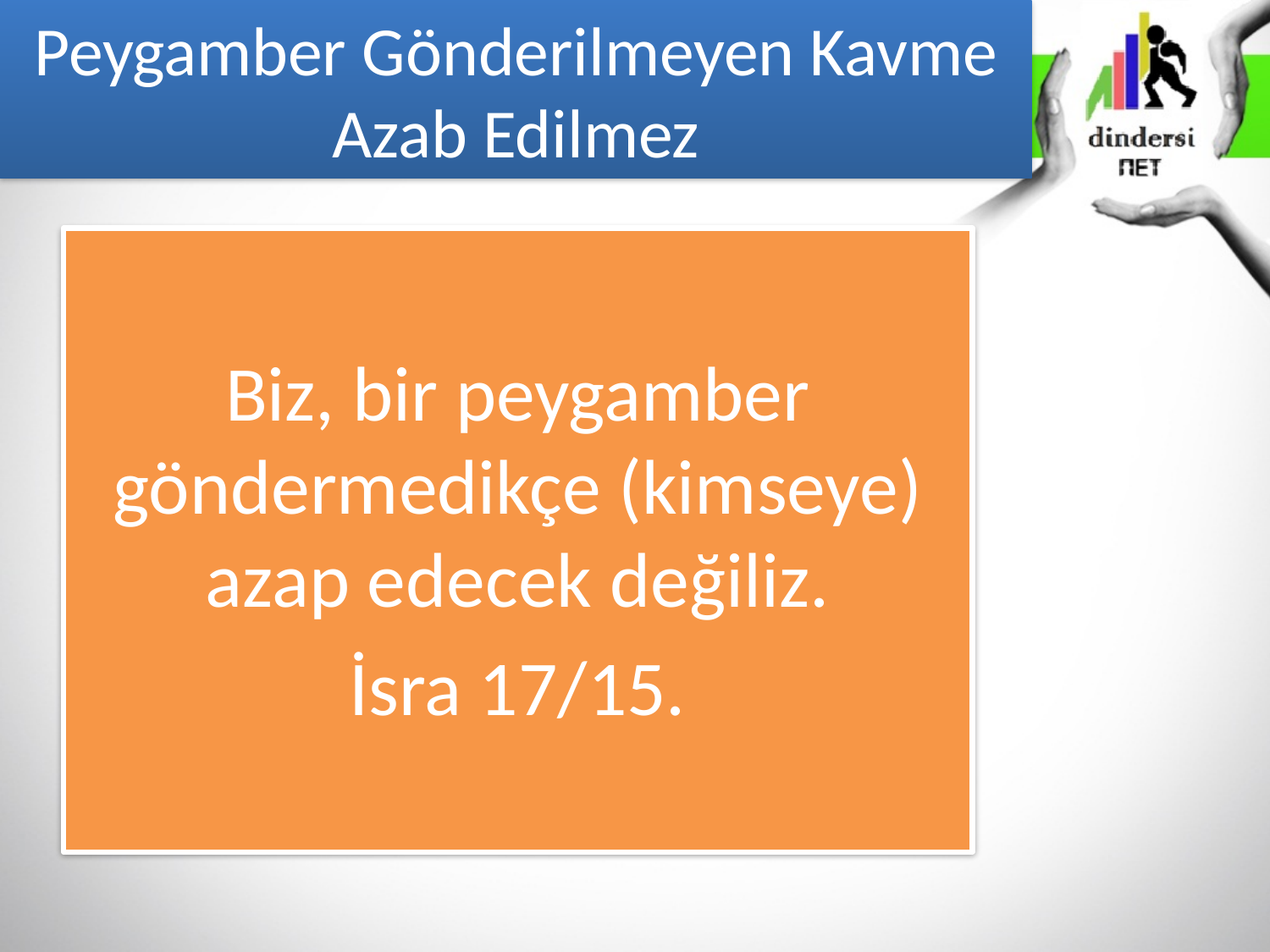

Peygamber Gönderilmeyen Kavme Azab Edilmez

Biz, bir peygamber göndermedikçe (kimseye) azap edecek değiliz.
İsra 17/15.